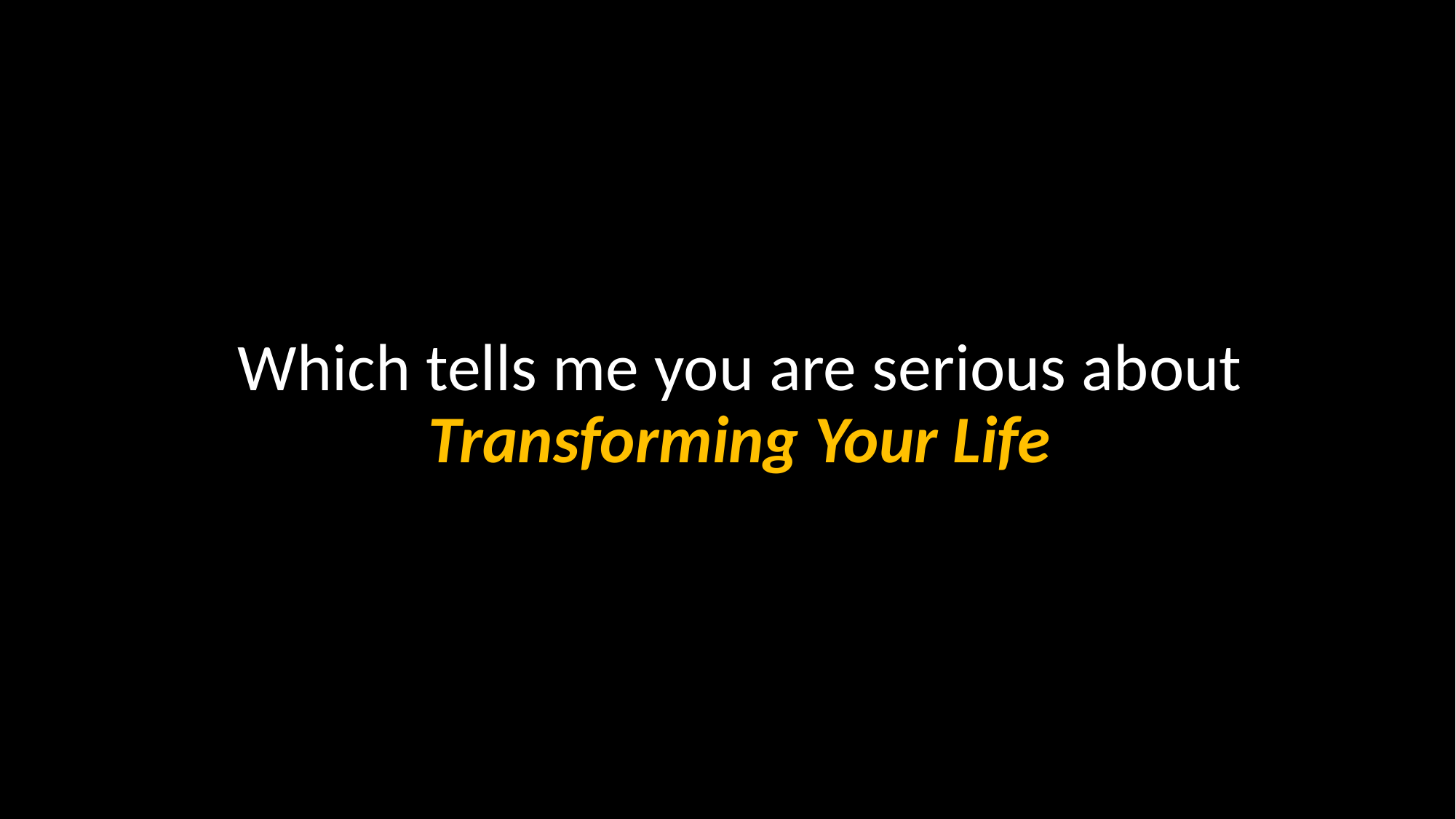

Which tells me you are serious about Transforming Your Life